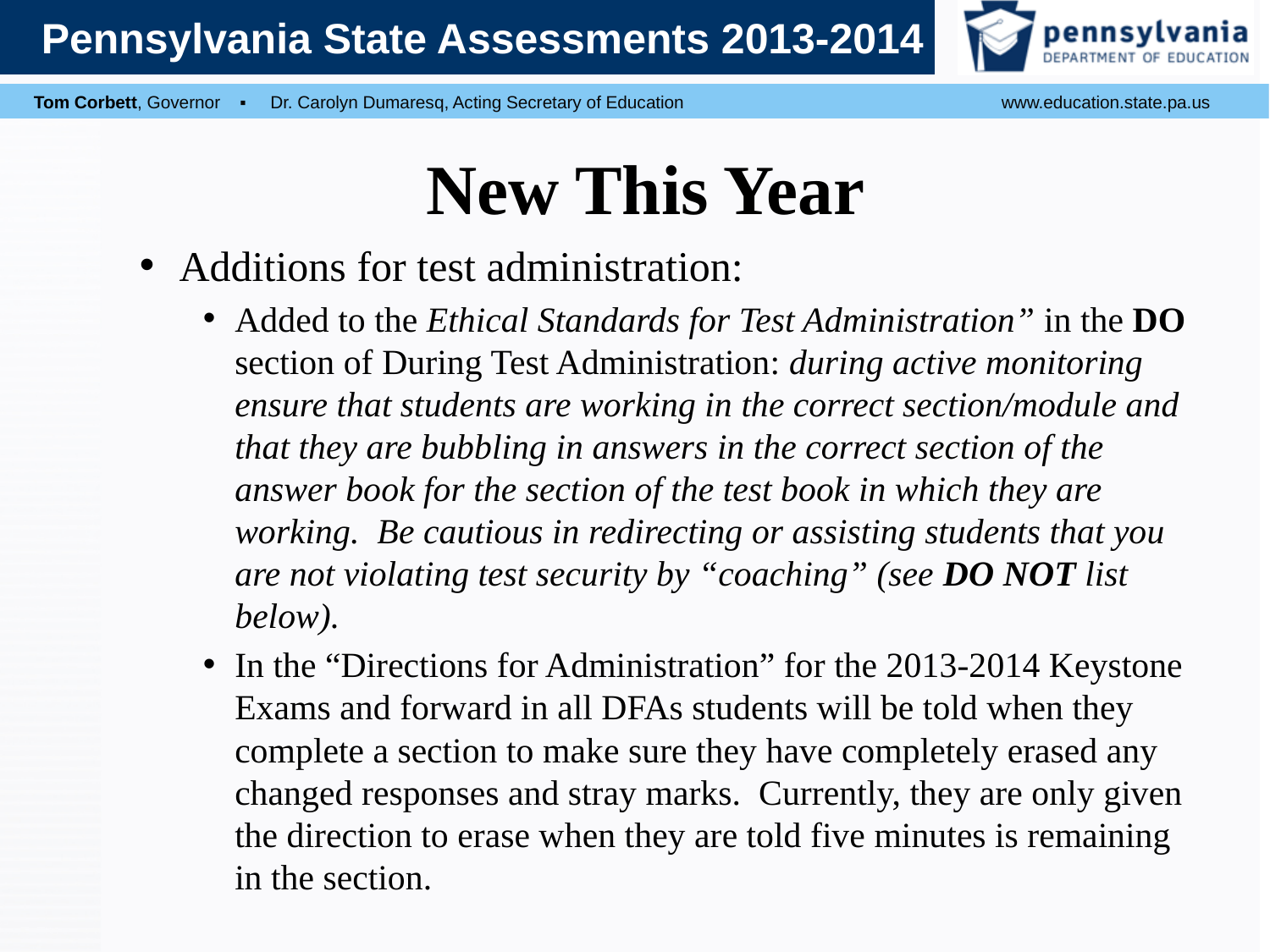

# New This Year
Additions for test administration:
Added to the Ethical Standards for Test Administration” in the DO section of During Test Administration: during active monitoring ensure that students are working in the correct section/module and that they are bubbling in answers in the correct section of the answer book for the section of the test book in which they are working.  Be cautious in redirecting or assisting students that you are not violating test security by “coaching” (see DO NOT list below).
In the “Directions for Administration” for the 2013-2014 Keystone Exams and forward in all DFAs students will be told when they complete a section to make sure they have completely erased any changed responses and stray marks.  Currently, they are only given the direction to erase when they are told five minutes is remaining in the section.